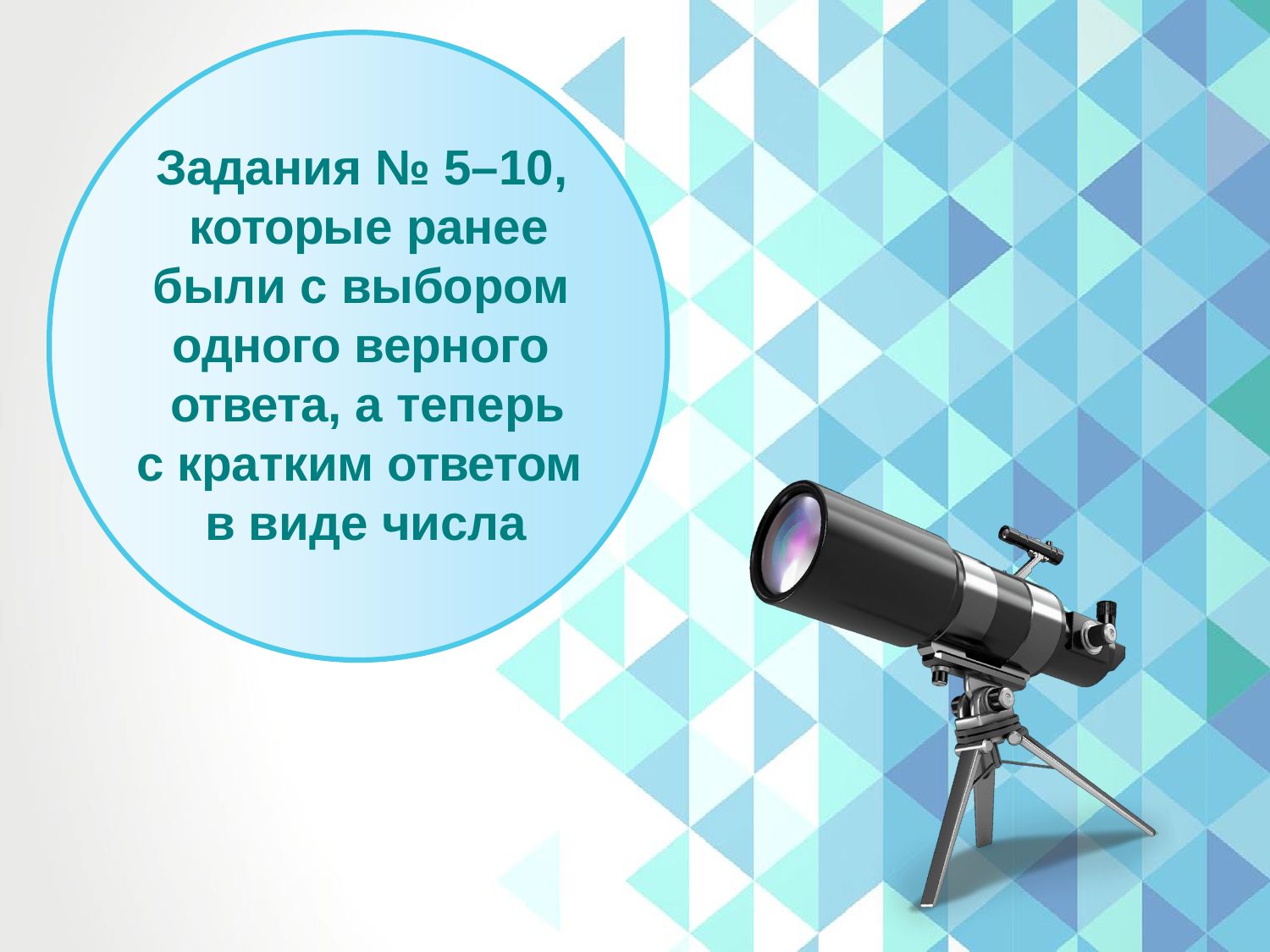

Задания № 5–10,  которые ранее
были с выбором  одного верного  ответа, а теперь
с кратким ответом  в виде числа